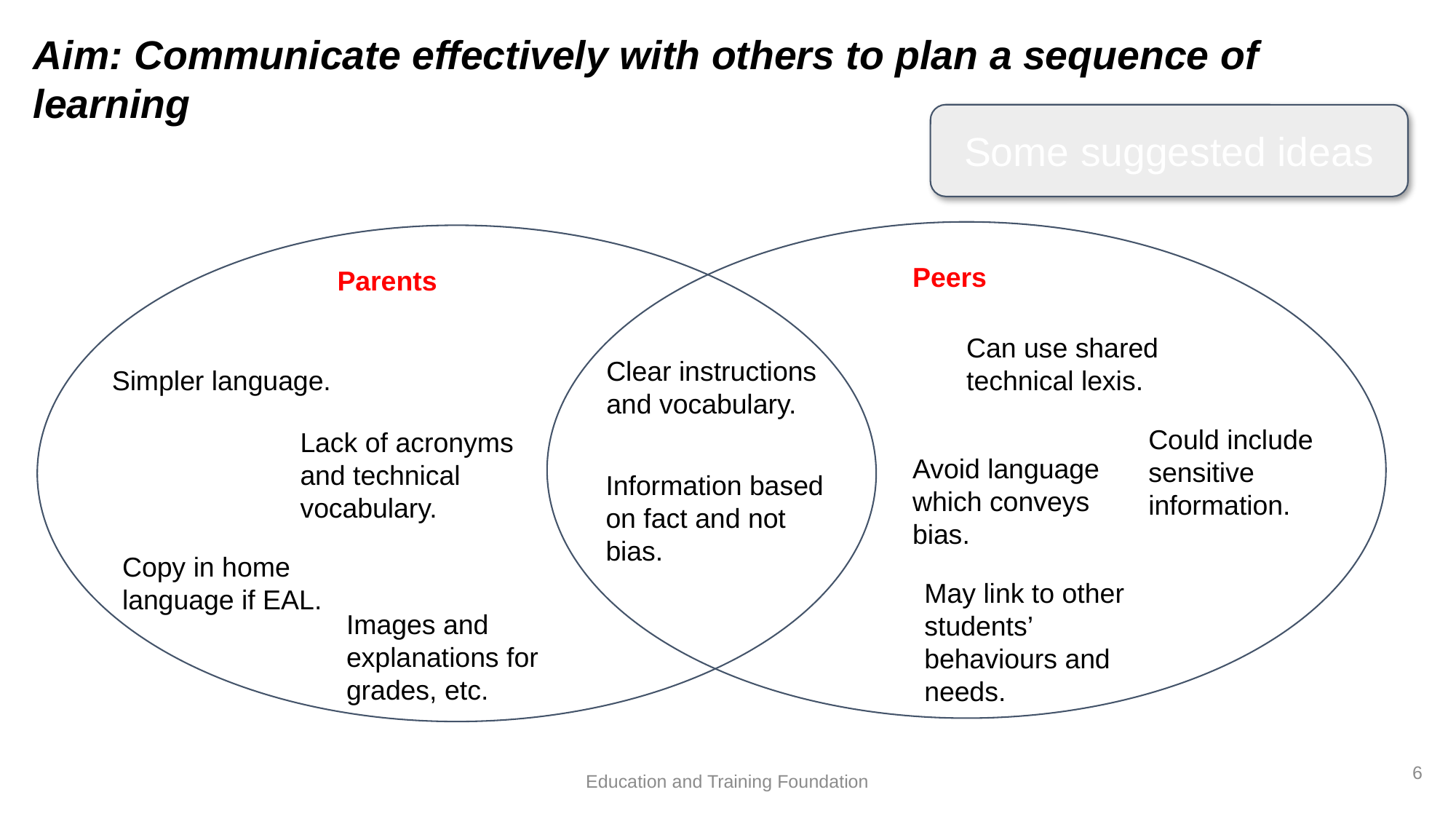

#
Aim: Communicate effectively with others to plan a sequence of learning
Some suggested ideas

Peers
Parents
Can use shared technical lexis.
Clear instructions and vocabulary.
Simpler language.
Could include sensitive information.
Lack of acronyms and technical vocabulary.
Avoid language which conveys bias.
Information based on fact and not bias.
Copy in home language if EAL.
May link to other students’ behaviours and needs.
Images and explanations for grades, etc.
6
Education and Training Foundation